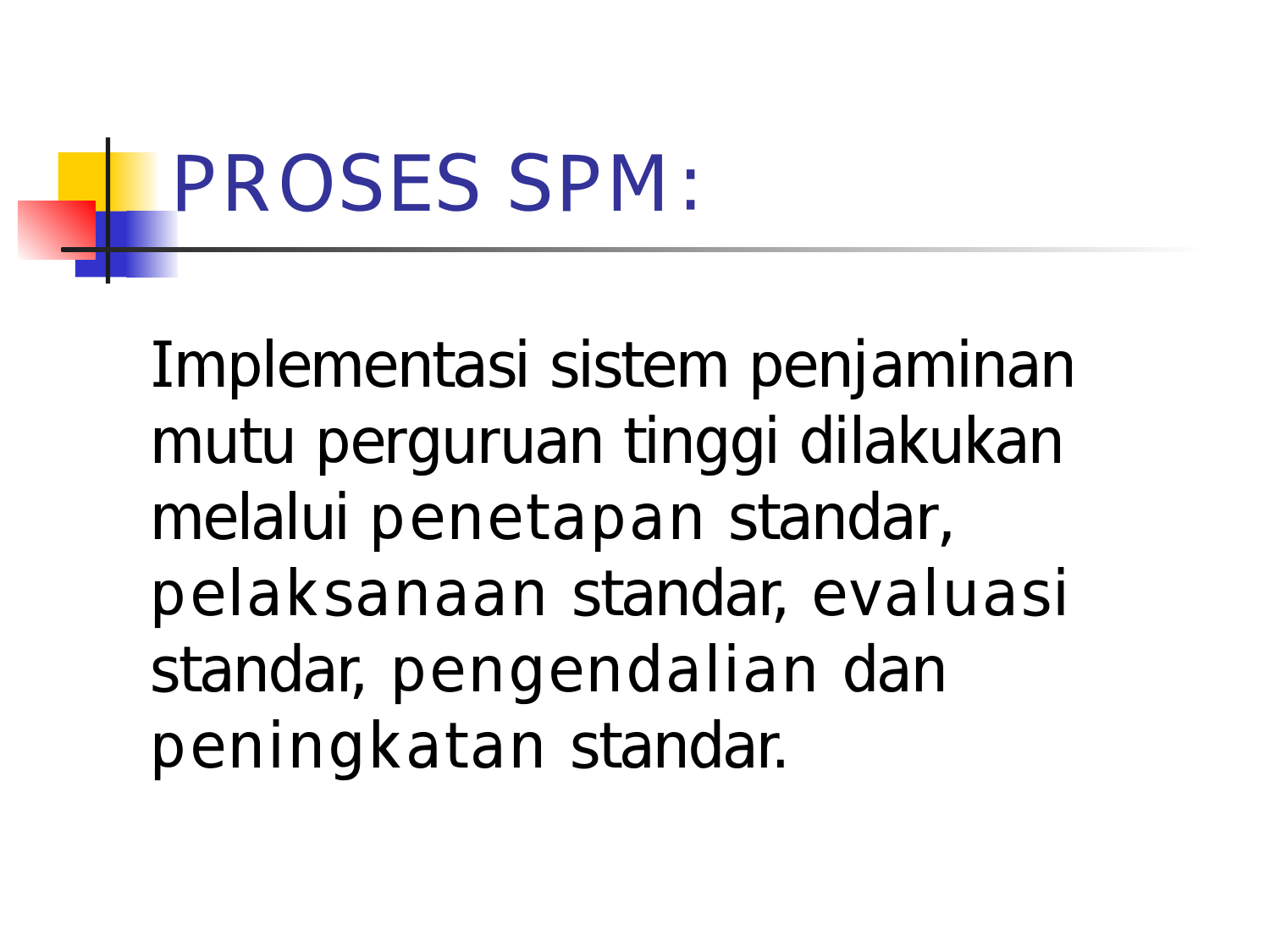

# PROSES SPM:
Implementasi sistem penjaminan mutu perguruan tinggi dilakukan melalui penetapan standar, pelaksanaan standar, evaluasi standar, pengendalian dan peningkatan standar.